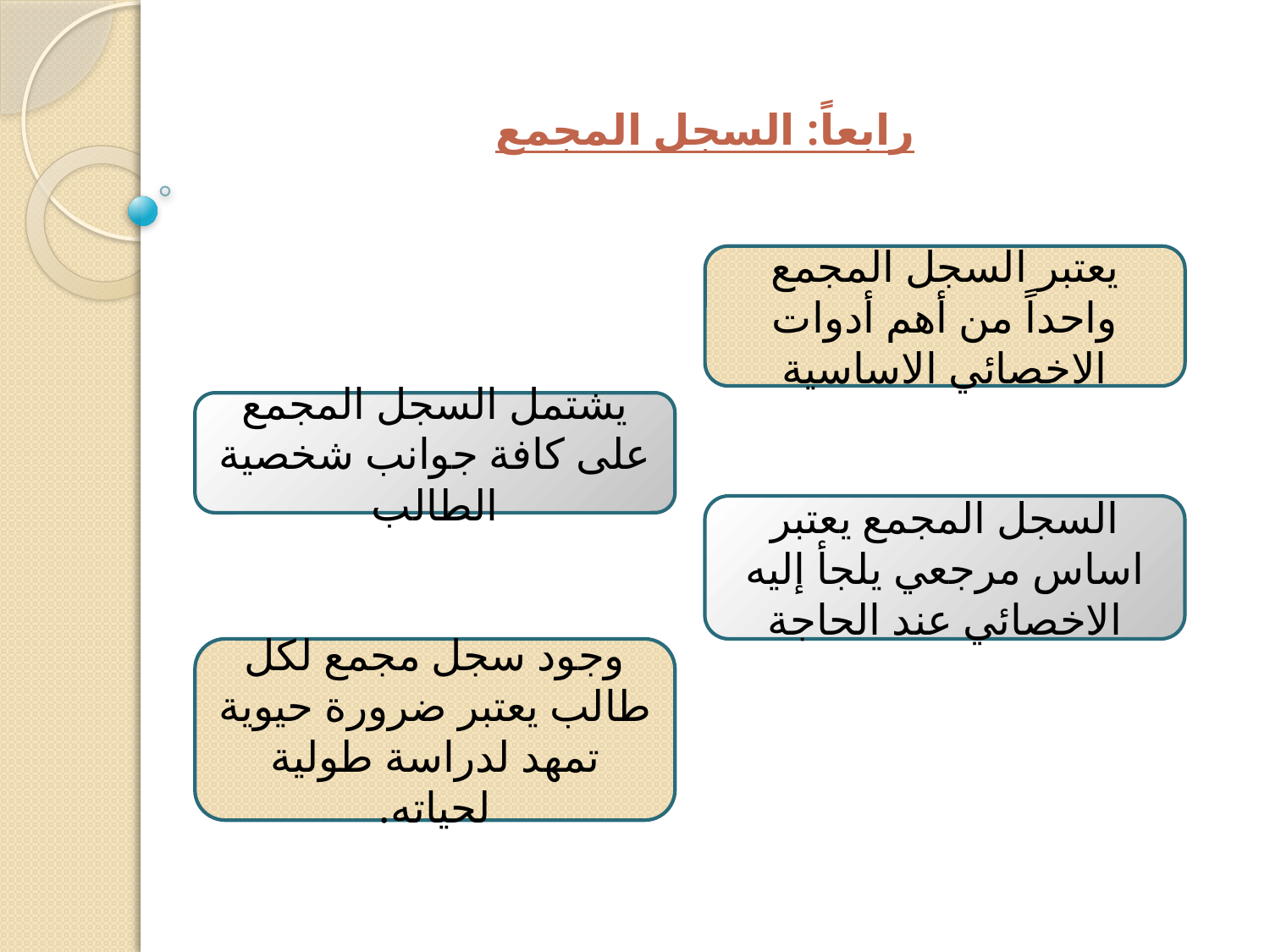

رابعاً: السجل المجمع
يعتبر السجل المجمع واحداً من أهم أدوات الاخصائي الاساسية
يشتمل السجل المجمع على كافة جوانب شخصية الطالب
السجل المجمع يعتبر اساس مرجعي يلجأ إليه الاخصائي عند الحاجة
وجود سجل مجمع لكل طالب يعتبر ضرورة حيوية تمهد لدراسة طولية لحياته.